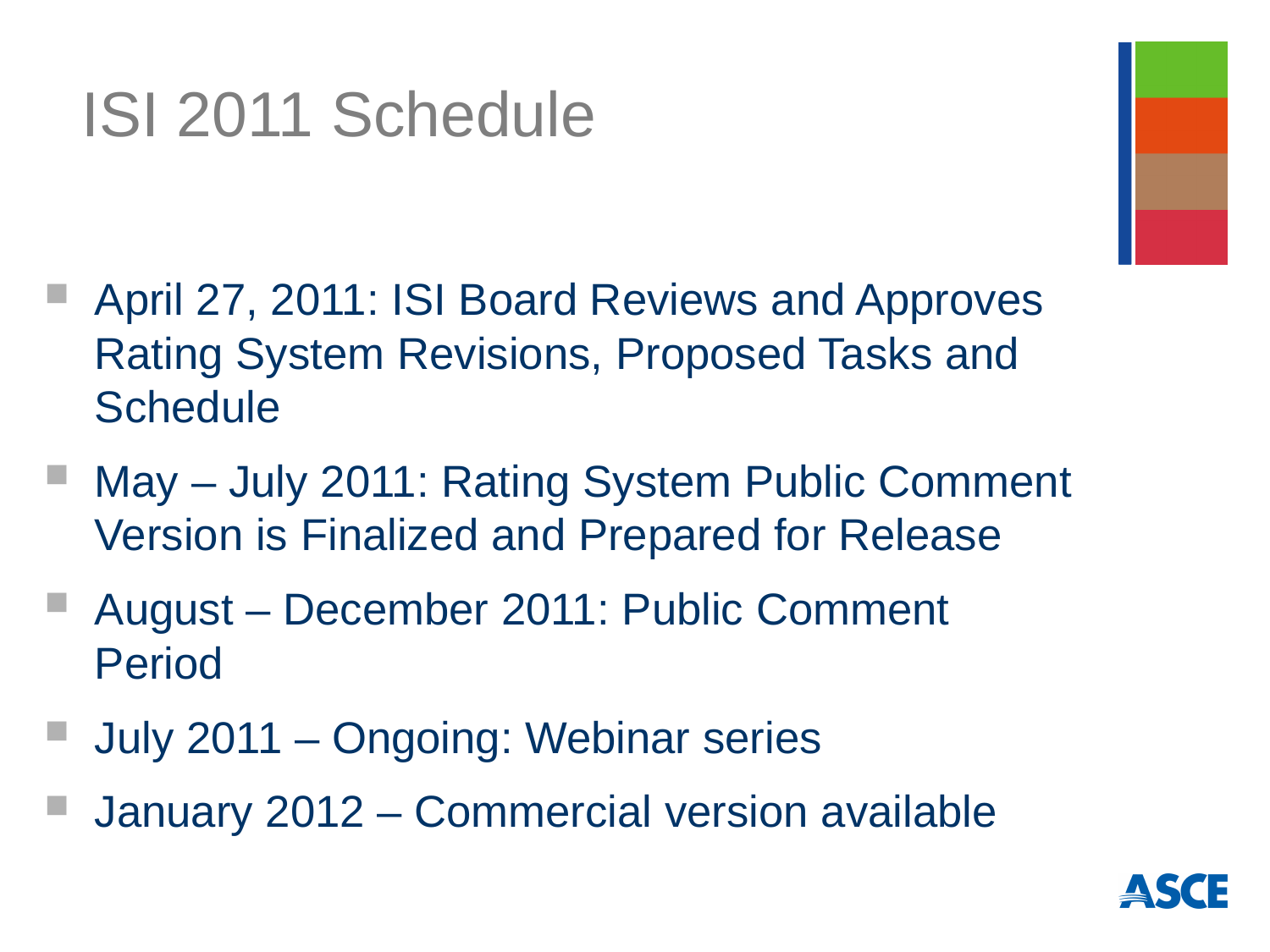

# ISI 2011 Schedule
April 27, 2011: ISI Board Reviews and Approves Rating System Revisions, Proposed Tasks and Schedule
May – July 2011: Rating System Public Comment Version is Finalized and Prepared for Release
August – December 2011: Public Comment Period
July 2011 – Ongoing: Webinar series
January 2012 – Commercial version available